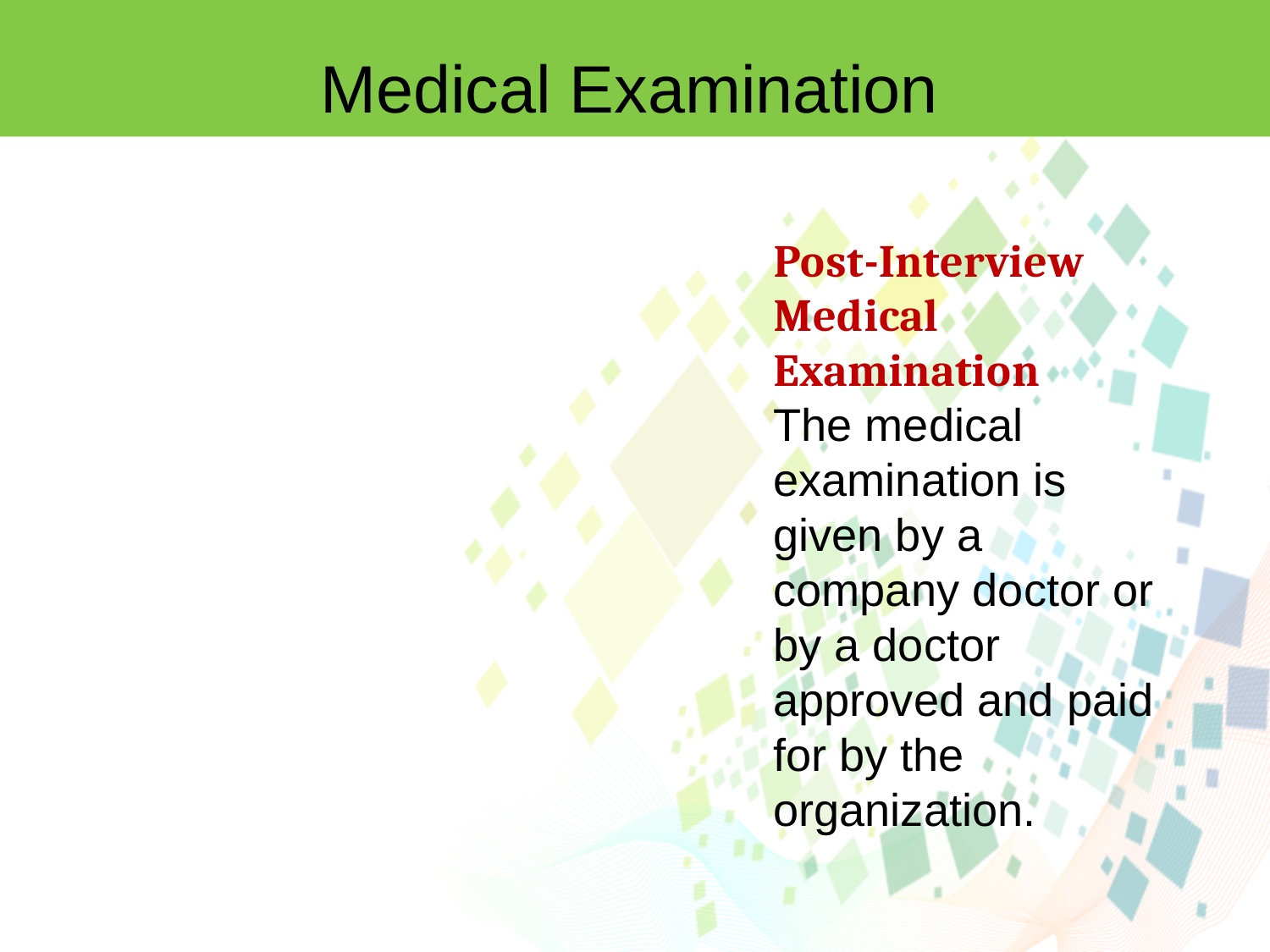

Medical Examination
Post-Interview Medical Examination
The medical examination is given by a company doctor or by a doctor approved and paid for by the organization.